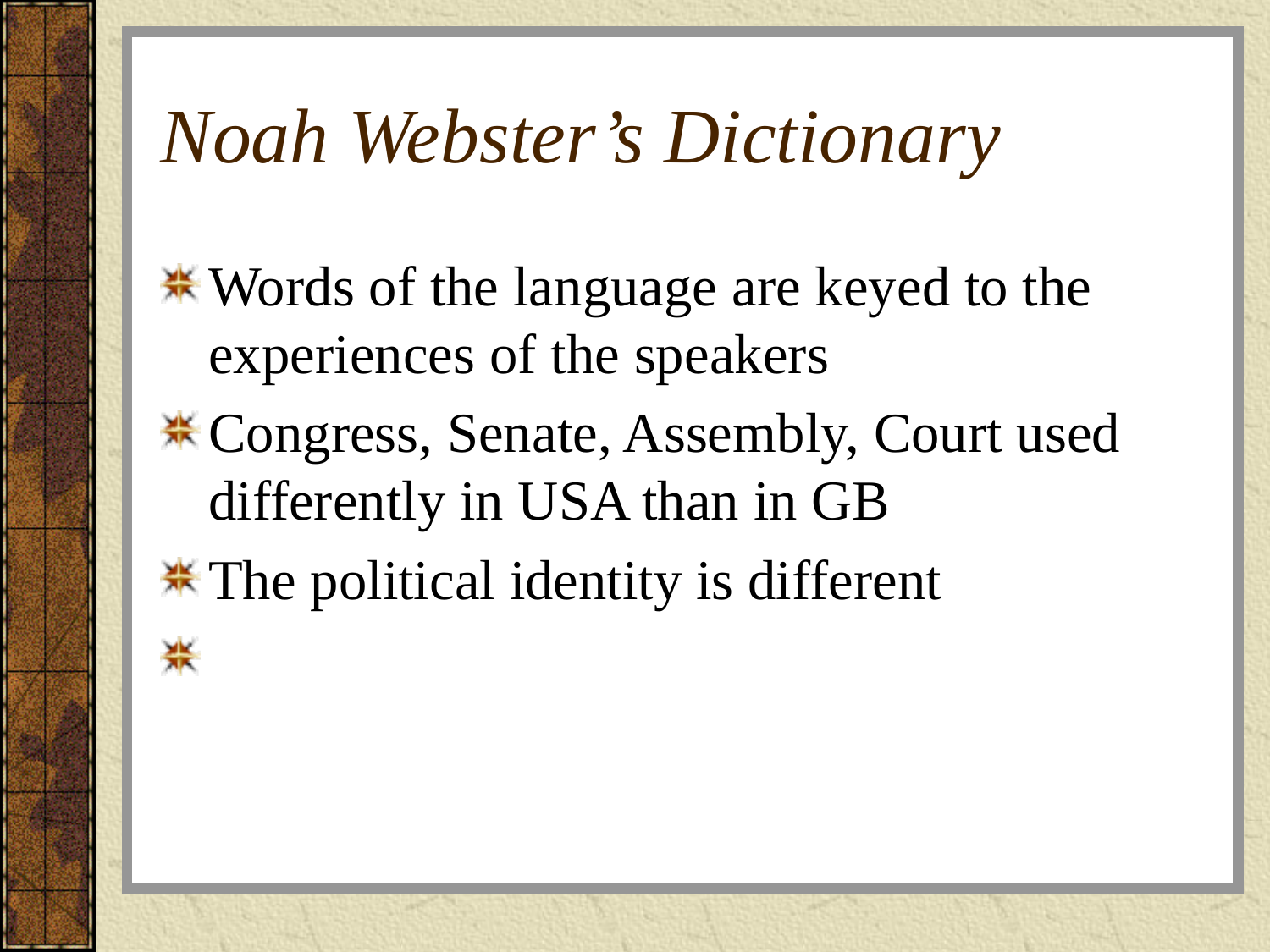

# Noah Webster’s Dictionary
Words of the language are keyed to the experiences of the speakers
Congress, Senate, Assembly, Court used differently in USA than in GB
The political identity is different